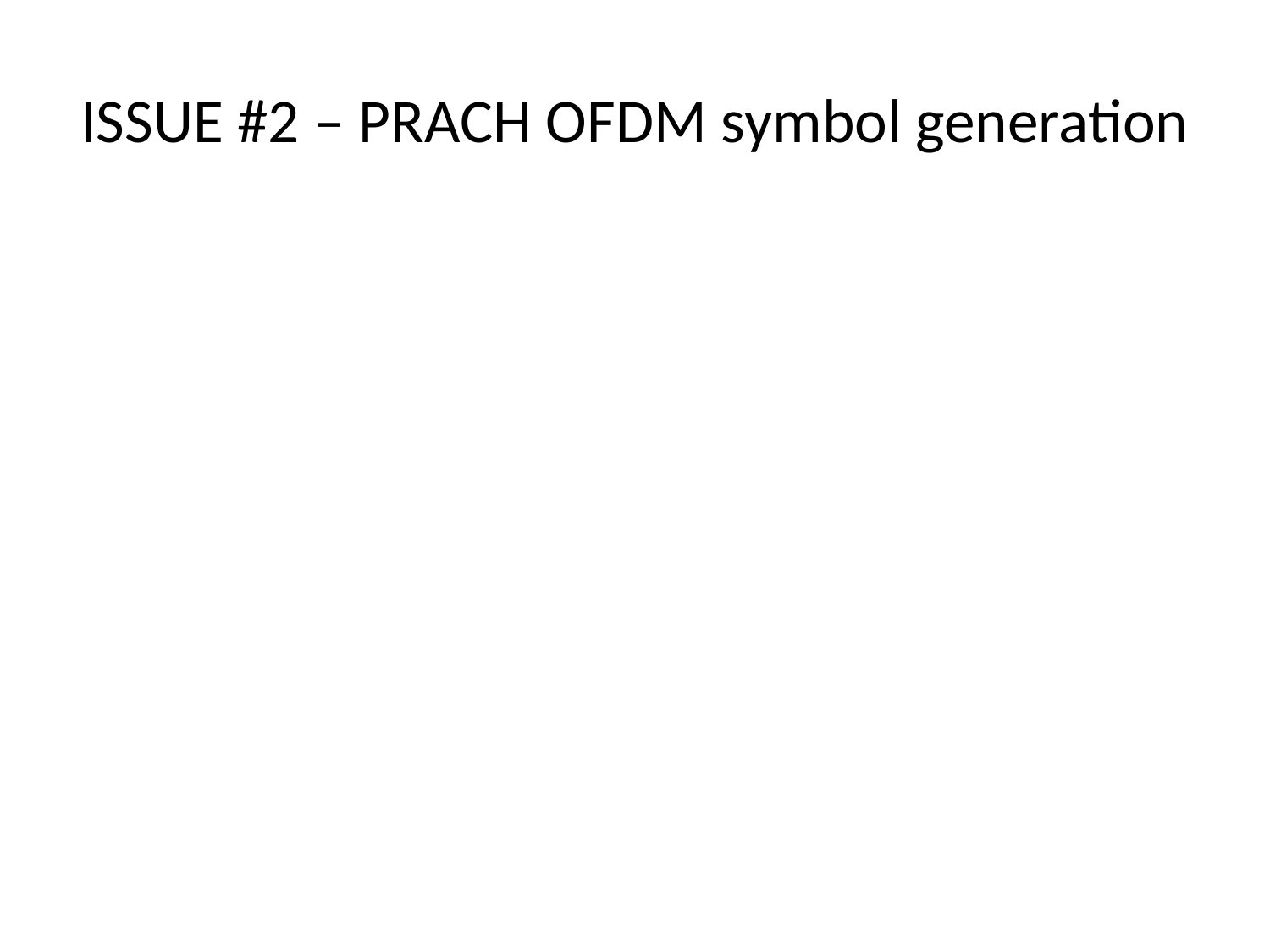

# ISSUE #2 – PRACH OFDM symbol generation